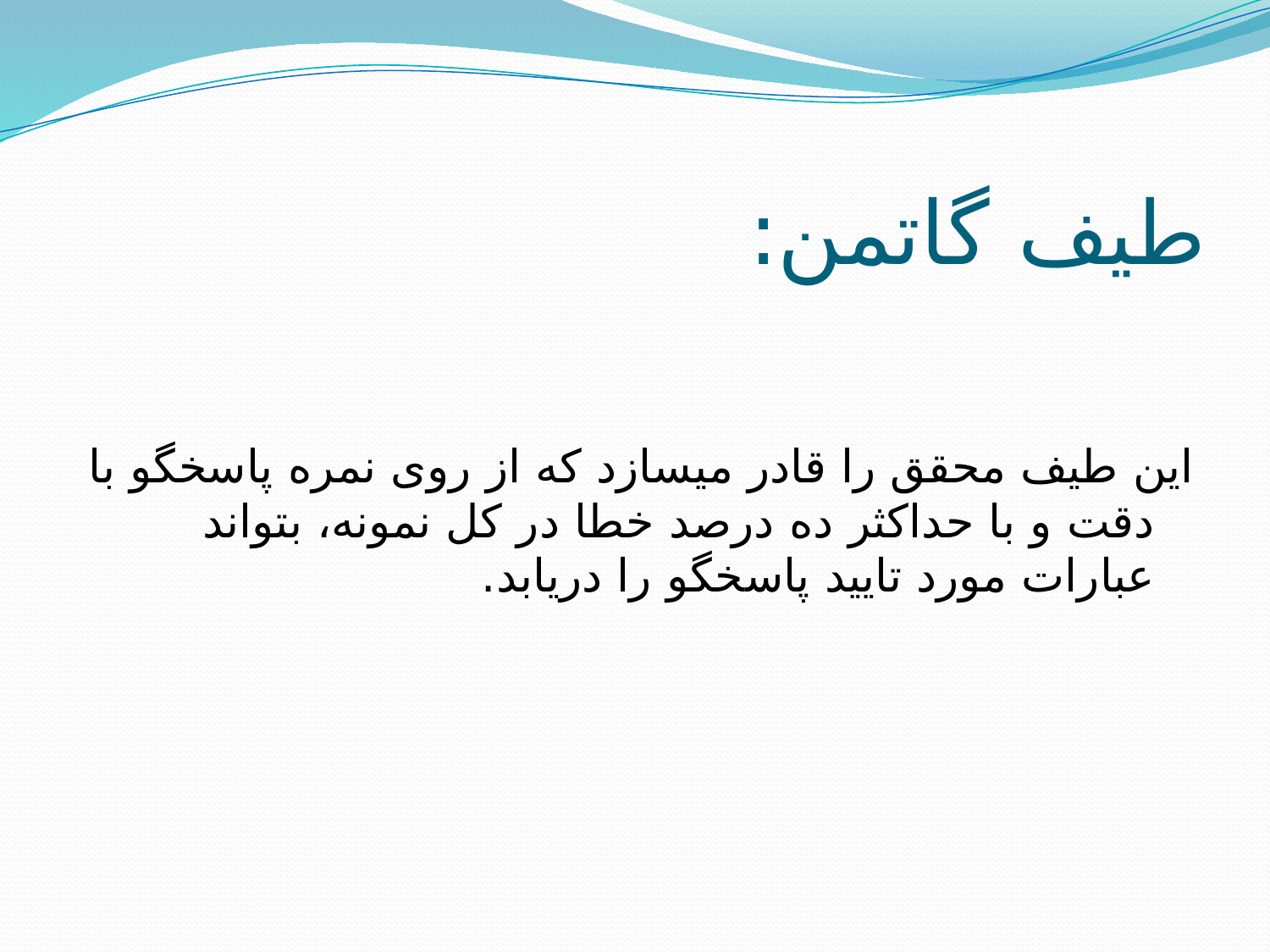

# طیف گاتمن:
این طیف محقق را قادر می‫سازد كه از روی نمره پاسخگو با دقت و با حداكثر ده درصد خطا در كل نمونه، بتواند عبارات مورد تایید پاسخگو را دریابد.